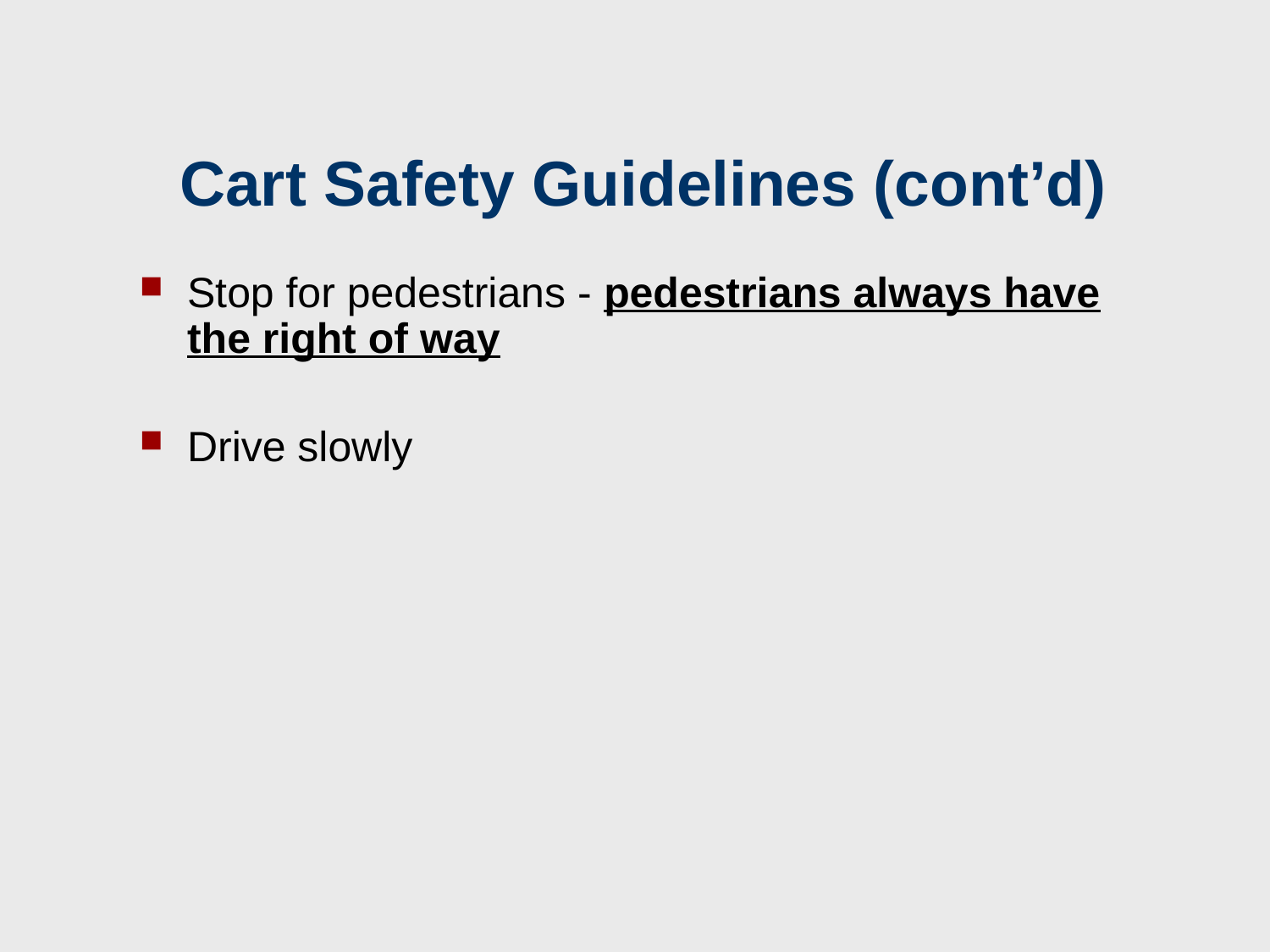

# Cart Safety Guidelines (cont’d)
Stop for pedestrians - pedestrians always have the right of way

Drive slowly